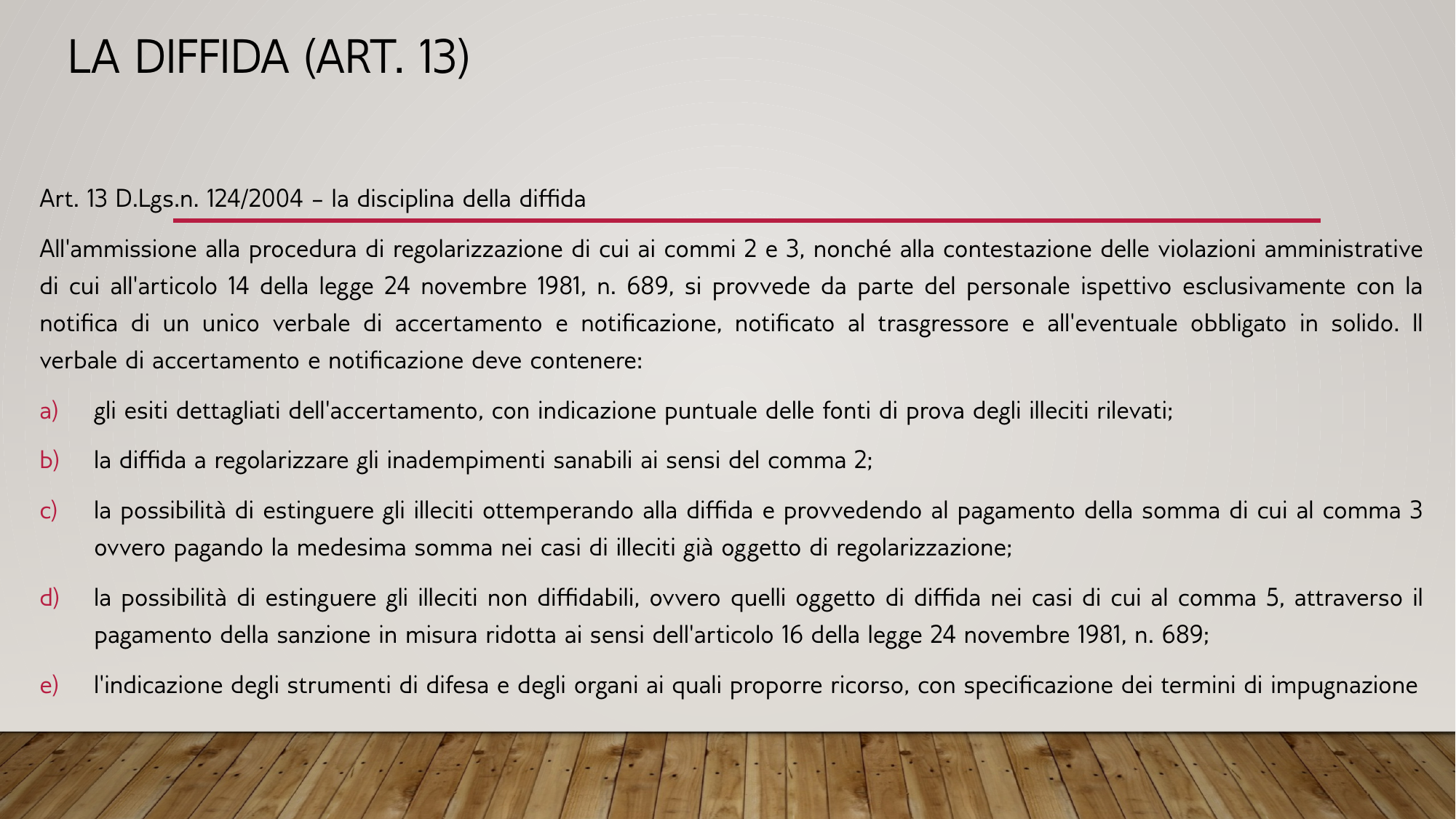

# La diffida (art. 13)
Art. 13 D.Lgs.n. 124/2004 – la disciplina della diffida
All'ammissione alla procedura di regolarizzazione di cui ai commi 2 e 3, nonché alla contestazione delle violazioni amministrative di cui all'articolo 14 della legge 24 novembre 1981, n. 689, si provvede da parte del personale ispettivo esclusivamente con la notifica di un unico verbale di accertamento e notificazione, notificato al trasgressore e all'eventuale obbligato in solido. Il verbale di accertamento e notificazione deve contenere:
gli esiti dettagliati dell'accertamento, con indicazione puntuale delle fonti di prova degli illeciti rilevati;
la diffida a regolarizzare gli inadempimenti sanabili ai sensi del comma 2;
la possibilità di estinguere gli illeciti ottemperando alla diffida e provvedendo al pagamento della somma di cui al comma 3 ovvero pagando la medesima somma nei casi di illeciti già oggetto di regolarizzazione;
la possibilità di estinguere gli illeciti non diffidabili, ovvero quelli oggetto di diffida nei casi di cui al comma 5, attraverso il pagamento della sanzione in misura ridotta ai sensi dell'articolo 16 della legge 24 novembre 1981, n. 689;
l'indicazione degli strumenti di difesa e degli organi ai quali proporre ricorso, con specificazione dei termini di impugnazione